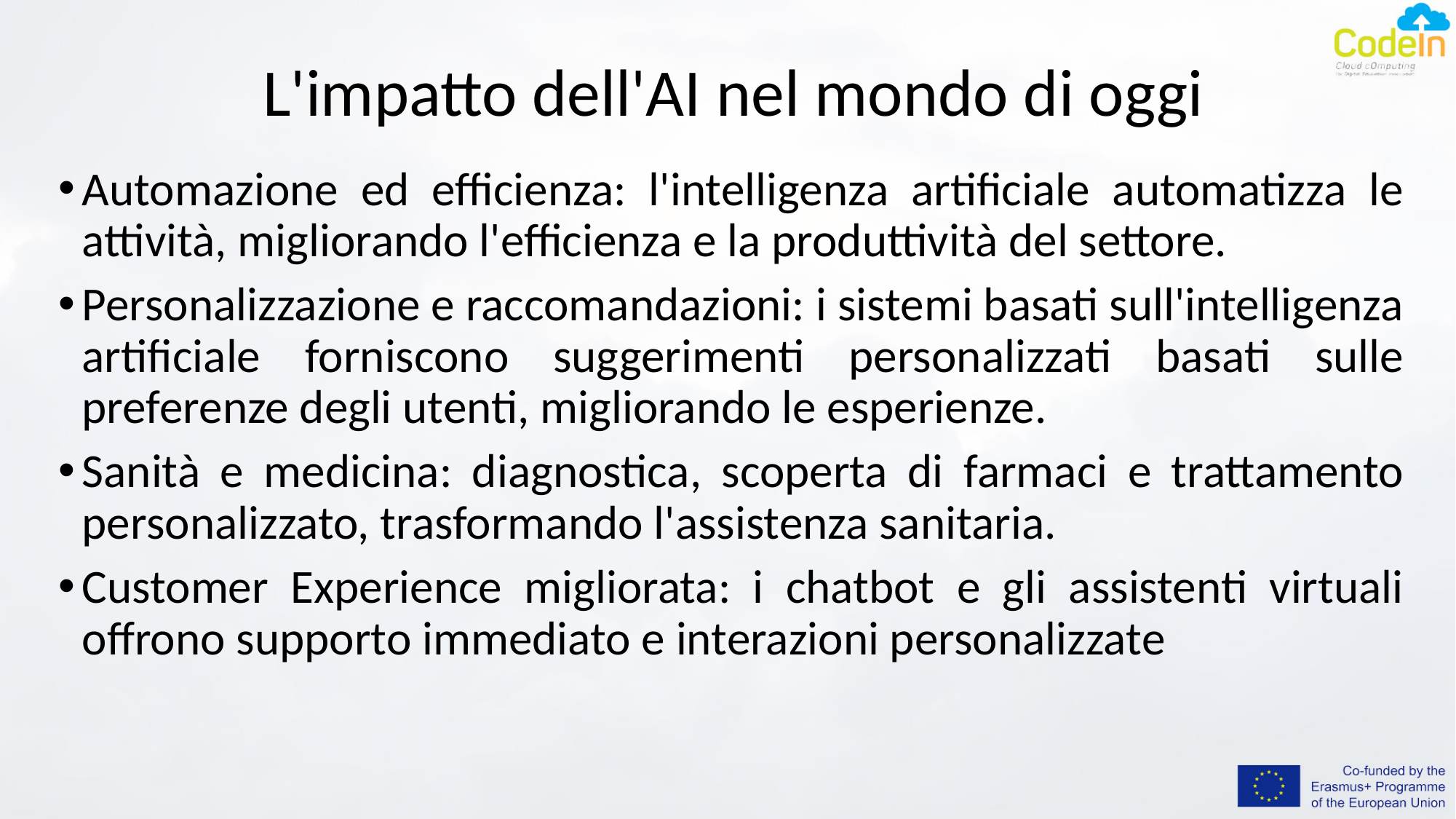

# L'impatto dell'AI nel mondo di oggi
Automazione ed efficienza: l'intelligenza artificiale automatizza le attività, migliorando l'efficienza e la produttività del settore.
Personalizzazione e raccomandazioni: i sistemi basati sull'intelligenza artificiale forniscono suggerimenti personalizzati basati sulle preferenze degli utenti, migliorando le esperienze.
Sanità e medicina: diagnostica, scoperta di farmaci e trattamento personalizzato, trasformando l'assistenza sanitaria.
Customer Experience migliorata: i chatbot e gli assistenti virtuali offrono supporto immediato e interazioni personalizzate